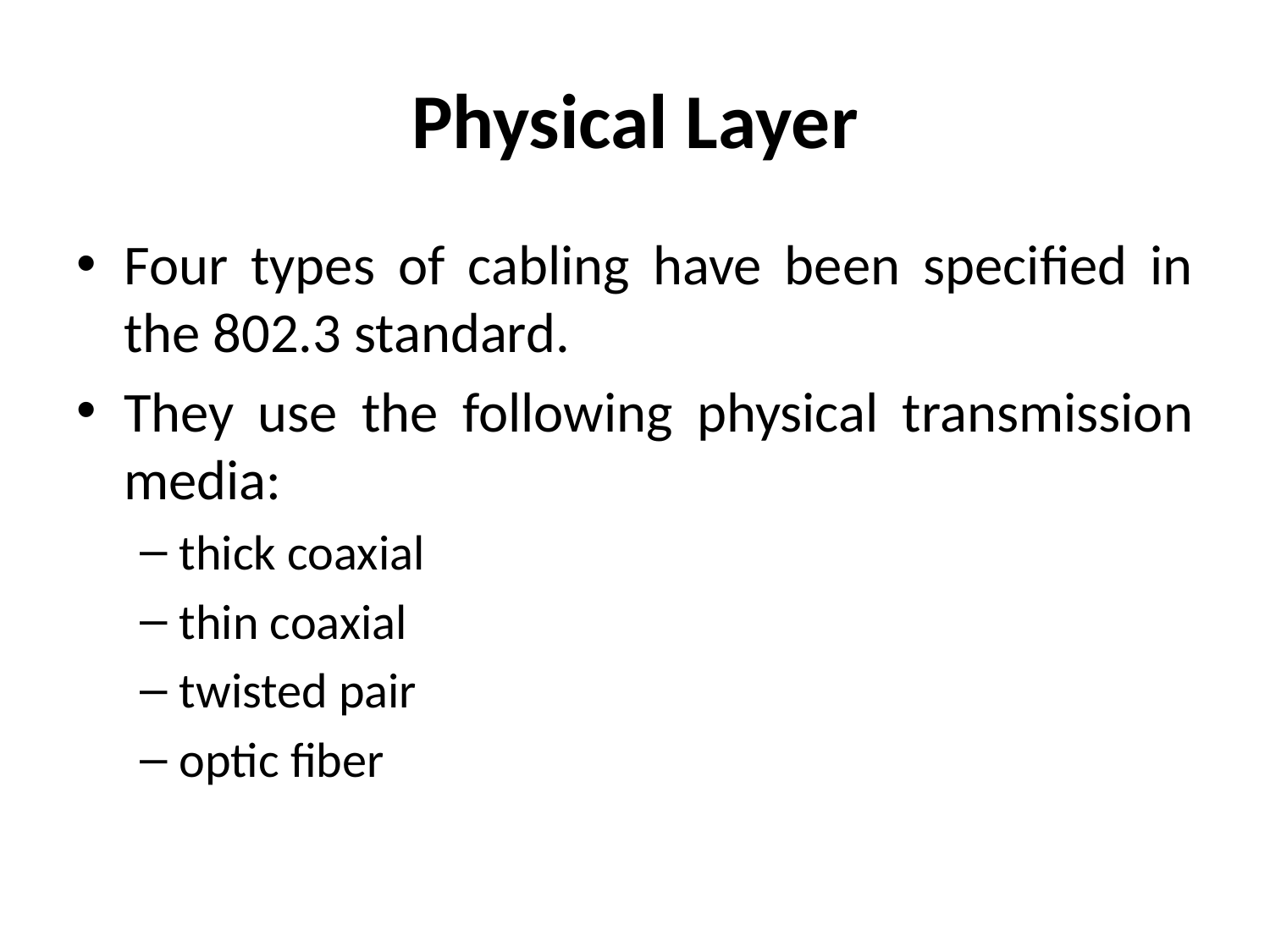

# Physical Layer
Four types of cabling have been specified in the 802.3 standard.
They use the following physical transmission media:
thick coaxial
thin coaxial
twisted pair
optic fiber